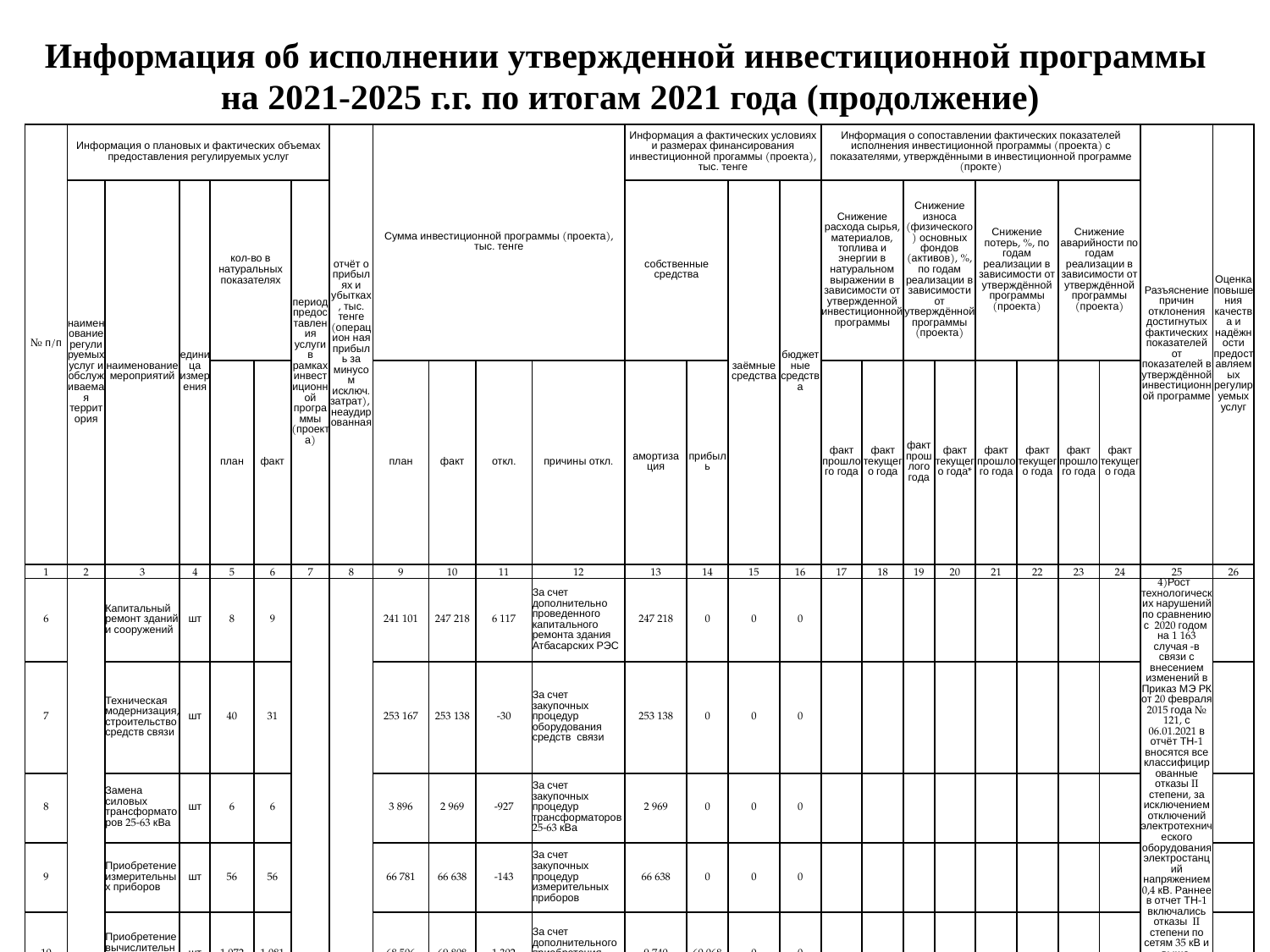

Информация об исполнении утвержденной инвестиционной программы
на 2021-2025 г.г. по итогам 2021 года (продолжение)
| № п/п | Информация о плановых и фактических объемах предоставления регулируемых услуг |  |  |  |  |  | отчёт о прибылях и убытках, тыс. тенге (операцион ная прибыль за минусом исключ. затрат), неаудированная | Сумма инвестиционной программы (проекта), тыс. тенге |  |  |  | Информация а фактических условиях и размерах финансирования инвестиционной прогаммы (проекта), тыс. тенге |  |  |  | Информация о сопоставлении фактических показателей исполнения инвестиционной программы (проекта) с показателями, утверждёнными в инвестиционной программе (прокте) |  |  |  |  |  |  |  | Разъяснение причин отклонения достигнутых фактических показателей от показателей в утверждённой инвестиционной программе | Оценка повышения качества и надёжности предоставляемых регулируемых услуг |
| --- | --- | --- | --- | --- | --- | --- | --- | --- | --- | --- | --- | --- | --- | --- | --- | --- | --- | --- | --- | --- | --- | --- | --- | --- | --- |
|  | наименование регулируемых услуг и обслуживаемая территория | наименование мероприятий | едини ца измерения | кол-во в натуральных показателях |  | период предоставления услуги в рамках инвестиционной программы (проекта) |  |  |  |  |  | собственные средства |  | заёмные средства | бюджетные средства | Снижение расхода сырья, материалов, топлива и энергии в натуральном выражении в зависимости от утвержденной инвестиционной программы |  | Снижение износа (физического) основных фондов (активов), %, по годам реализации в зависимости от утверждённой программы (проекта) |  | Снижение потерь, %, по годам реализации в зависимости от утверждённой программы (проекта) |  | Снижение аварийности по годам реализации в зависимости от утверждённой программы (проекта) |  |  |  |
|  |  |  |  | план | факт |  |  | план | факт | откл. | причины откл. | амортиза ция | прибыль |  |  | факт прошлого года | факт текущего года | факт прошлого года | факт текущего года\* | факт прошлого года | факт текущего года | факт прошлого года | факт текущего года |  |  |
| 1 | 2 | 3 | 4 | 5 | 6 | 7 | 8 | 9 | 10 | 11 | 12 | 13 | 14 | 15 | 16 | 17 | 18 | 19 | 20 | 21 | 22 | 23 | 24 | 25 | 26 |
| 6 |  | Капитальный ремонт зданий и сооружений | шт | 8 | 9 |  |  | 241 101 | 247 218 | 6 117 | За счет дополнительно проведенного капитального ремонта здания Атбасарских РЭС | 247 218 | 0 | 0 | 0 |  |  |  |  |  |  |  |  | 4)Рост технологических нарушений по сравнению с 2020 годом на 1 163 случая -в связи с внесением изменений в Приказ МЭ РК от 20 февраля 2015 года № 121, с 06.01.2021 в отчёт ТН-1 вносятся все классифицированные отказы II степени, за исключением отключений электротехнического оборудования электростанций напряжением 0,4 кВ. Раннее в отчет ТН-1 включались отказы II степени по сетям 35 кВ и выше. |  |
| 7 |  | Техническая модернизация, строительство средств связи | шт | 40 | 31 |  |  | 253 167 | 253 138 | -30 | За счет закупочных процедур оборудования средств связи | 253 138 | 0 | 0 | 0 |  |  |  |  |  |  |  |  |  |  |
| 8 |  | Замена силовых трансформаторов 25-63 кВа | шт | 6 | 6 |  |  | 3 896 | 2 969 | -927 | За счет закупочных процедур трансформаторов 25-63 кВа | 2 969 | 0 | 0 | 0 |  |  |  |  |  |  |  |  |  |  |
| 9 |  | Приобретение измерительных приборов | шт | 56 | 56 |  |  | 66 781 | 66 638 | -143 | За счет закупочных процедур измерительных приборов | 66 638 | 0 | 0 | 0 |  |  |  |  |  |  |  |  |  |  |
| 10 |  | Приобретение вычислительный техники, НМА | шт | 1 072 | 1 081 |  |  | 68 506 | 69 808 | 1 302 | За счет дополнительного приобретения вычислительной техники и НМА | 9 740 | 60 068 | 0 | 0 |  |  |  |  |  |  |  |  |  |  |
| 11 |  | Приобретение, ремонт спецтехники, автотранспорта, механизмов и оборудования | шт | 34 | 34 |  |  | 387 052 | 403 596 | 16 545 | Превышение стоимости приобретения спецтехники | 15 477 | 388 119 | 0 | 0 |  |  |  |  |  |  |  |  |  |  |